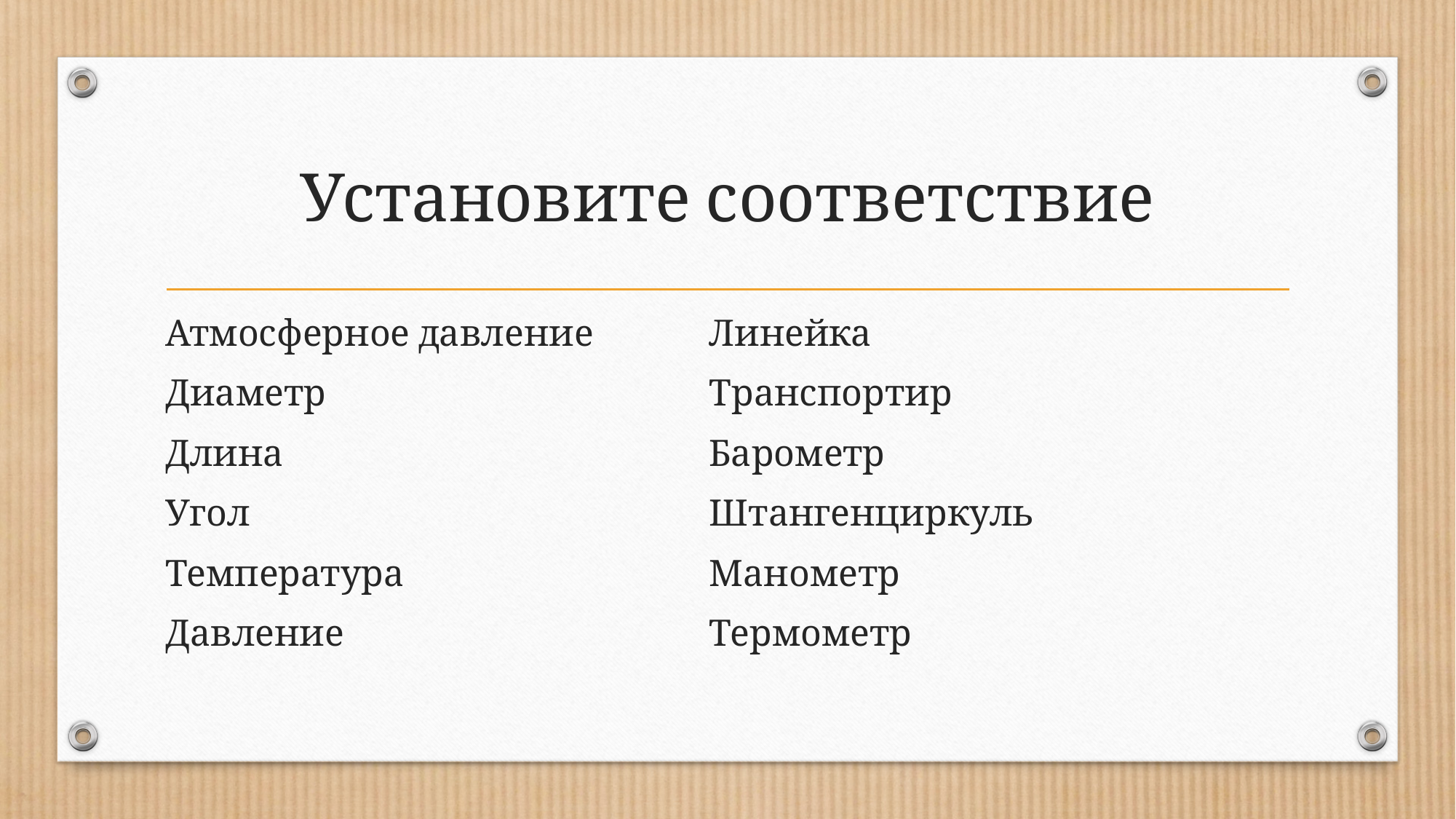

# Установите соответствие
Линейка
Транспортир
Барометр
Штангенциркуль
Манометр
Термометр
Атмосферное давление
Диаметр
Длина
Угол
Температура
Давление